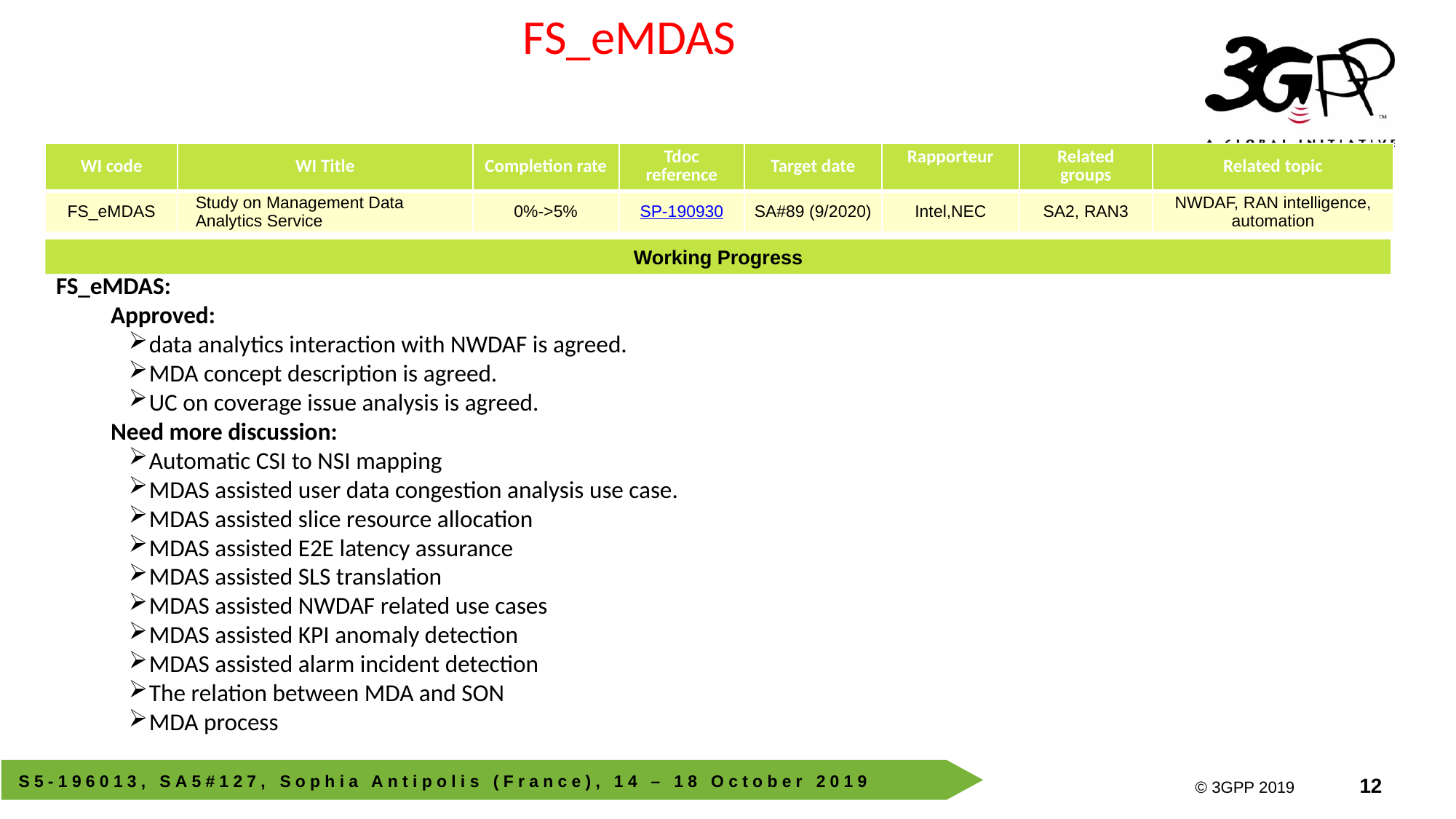

FS_eMDAS
| WI code | WI Title | Completion rate | Tdoc reference | Target date | Rapporteur | Related groups | Related topic |
| --- | --- | --- | --- | --- | --- | --- | --- |
| FS\_eMDAS | Study on Management Data Analytics Service | 0%->5% | SP-190930 | SA#89 (9/2020) | Intel,NEC | SA2, RAN3 | NWDAF, RAN intelligence, automation |
Working Progress
FS_eMDAS:
Approved:
data analytics interaction with NWDAF is agreed.
MDA concept description is agreed.
UC on coverage issue analysis is agreed.
Need more discussion:
Automatic CSI to NSI mapping
MDAS assisted user data congestion analysis use case.
MDAS assisted slice resource allocation
MDAS assisted E2E latency assurance
MDAS assisted SLS translation
MDAS assisted NWDAF related use cases
MDAS assisted KPI anomaly detection
MDAS assisted alarm incident detection
The relation between MDA and SON
MDA process